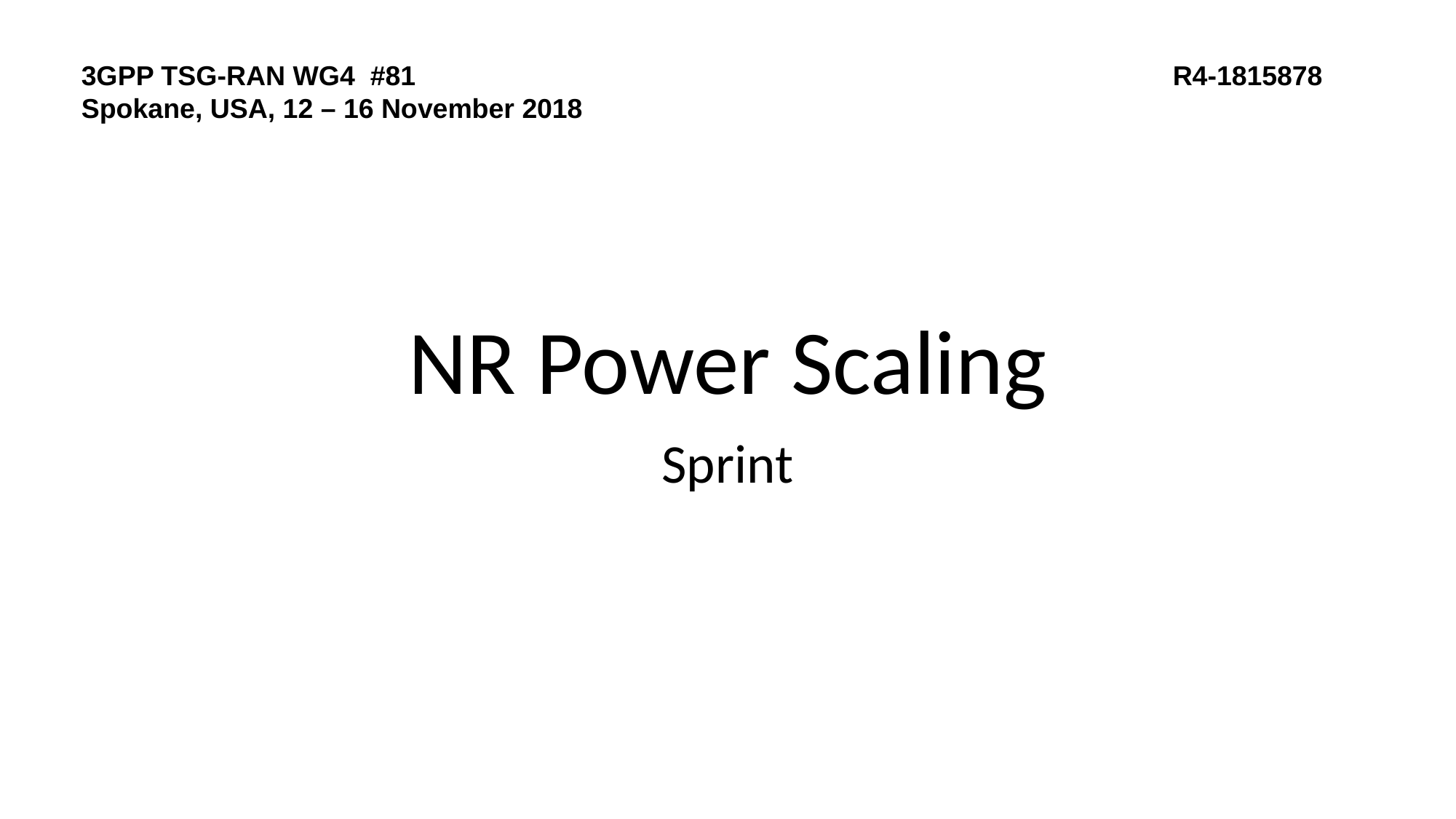

3GPP TSG-RAN WG4  #81 	                      					R4-1815878
Spokane, USA, 12 – 16 November 2018
# NR Power Scaling
Sprint